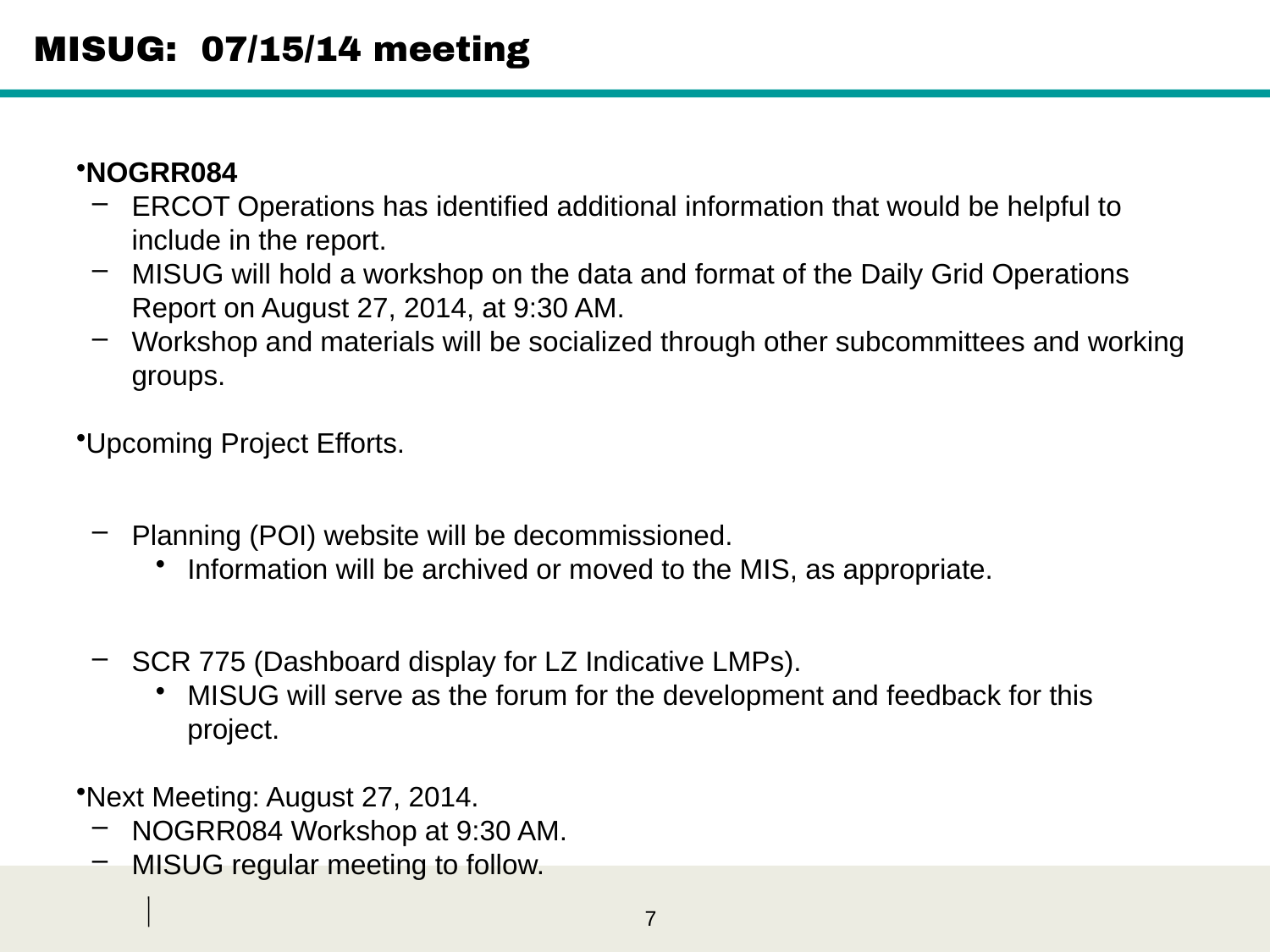

# MISUG:  07/15/14 meeting
NOGRR084
ERCOT Operations has identified additional information that would be helpful to include in the report.
MISUG will hold a workshop on the data and format of the Daily Grid Operations Report on August 27, 2014, at 9:30 AM.
Workshop and materials will be socialized through other subcommittees and working groups.

Upcoming Project Efforts.

Planning (POI) website will be decommissioned.
Information will be archived or moved to the MIS, as appropriate.

SCR 775 (Dashboard display for LZ Indicative LMPs).
MISUG will serve as the forum for the development and feedback for this project.

Next Meeting: August 27, 2014.
NOGRR084 Workshop at 9:30 AM.
MISUG regular meeting to follow.